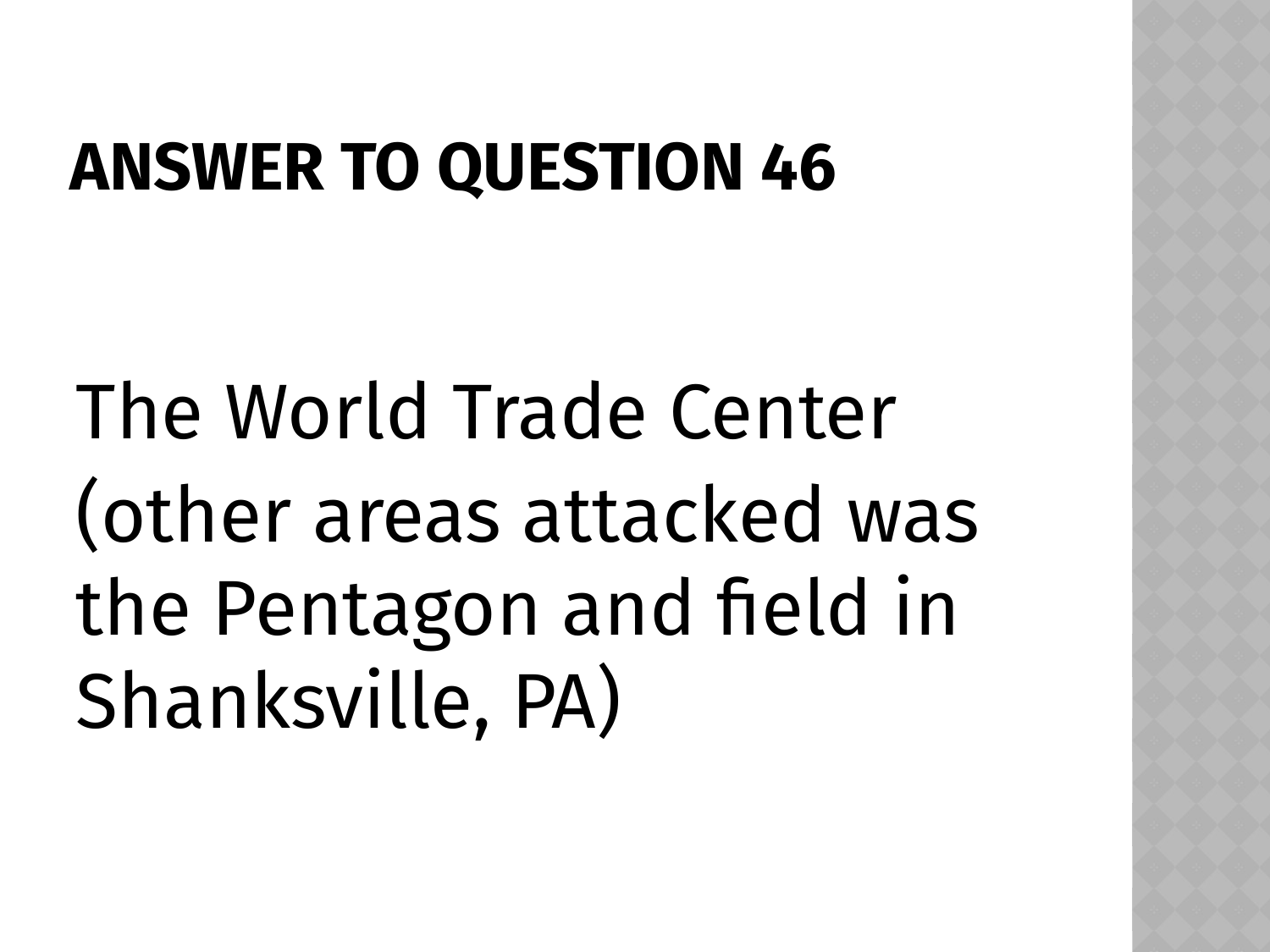

# Answer to Question 46

The World Trade Center
(other areas attacked was the Pentagon and field in Shanksville, PA)